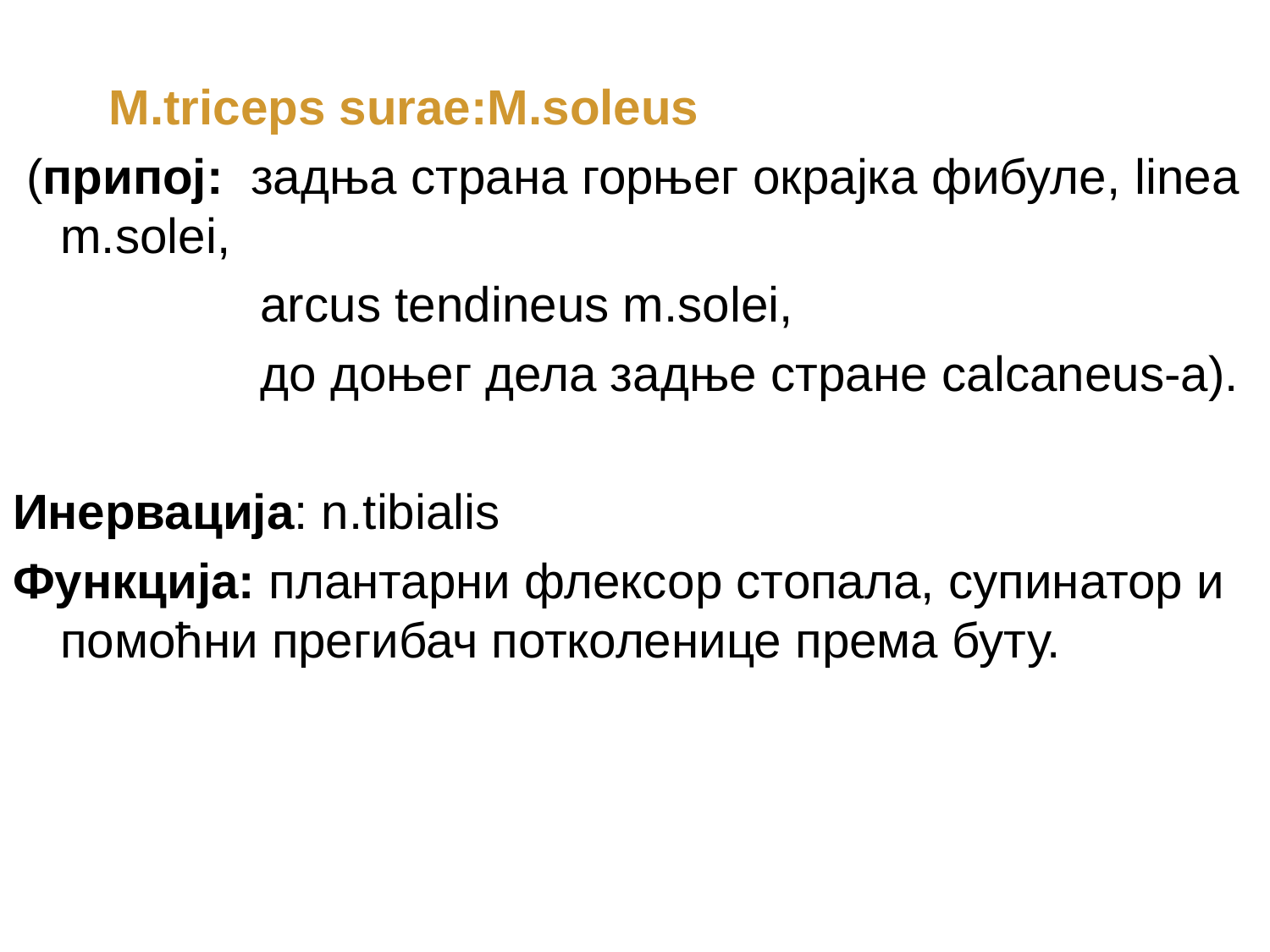

M.triceps surae:M.soleus
 (припој:  задња страна горњег окрајка фибуле, linea m.solei,
                  arcus tendineus m.solei,
                  до доњег дела задње стране calcaneus-a).

Инервација: n.tibialis
Функција: плантарни флексор стопала, супинатор и помоћни прегибач потколенице према буту.